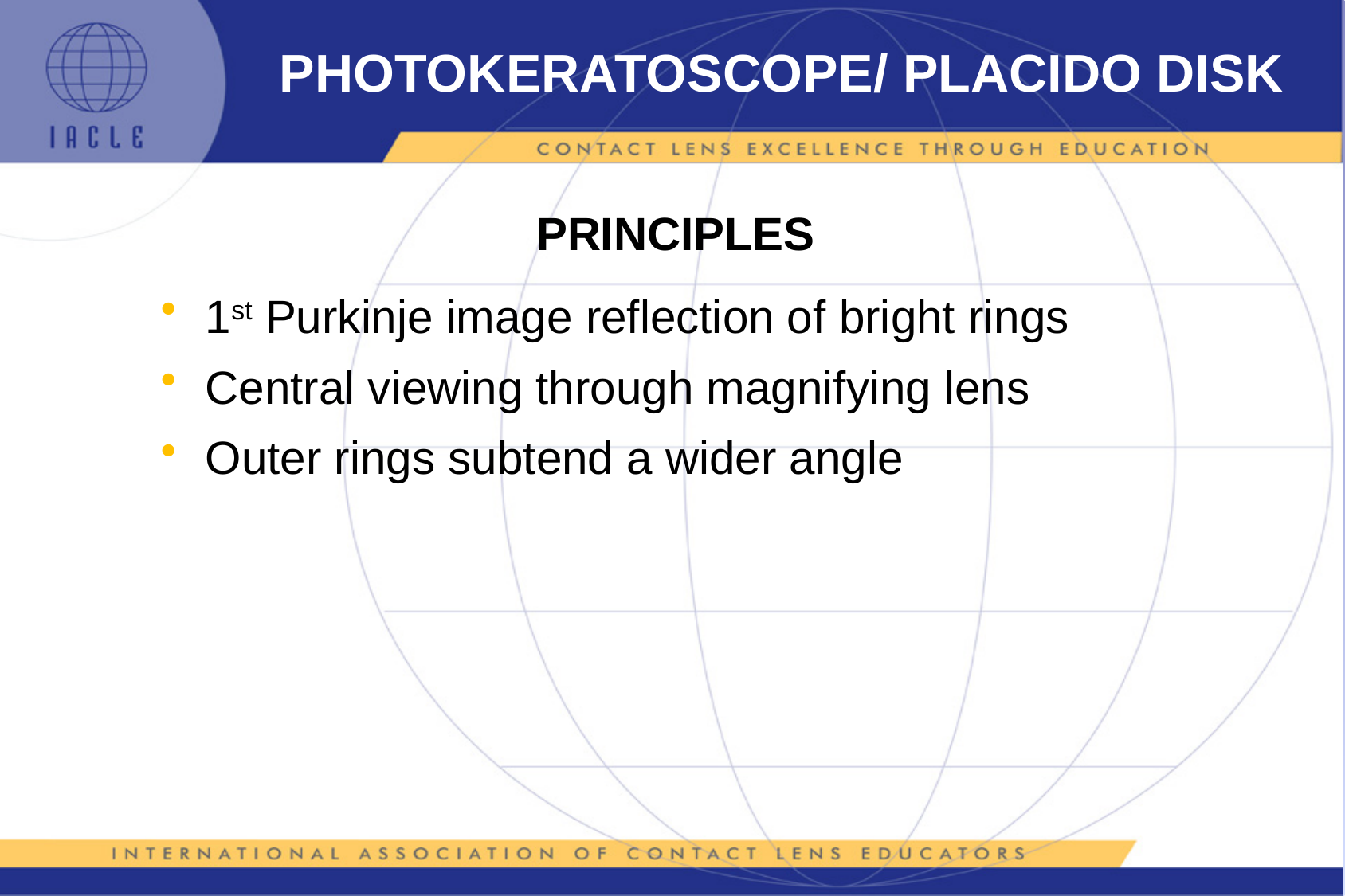

# PHOTOKERATOSCOPE/ PLACIDO DISK
PRINCIPLES
1st Purkinje image reflection of bright rings
Central viewing through magnifying lens
Outer rings subtend a wider angle